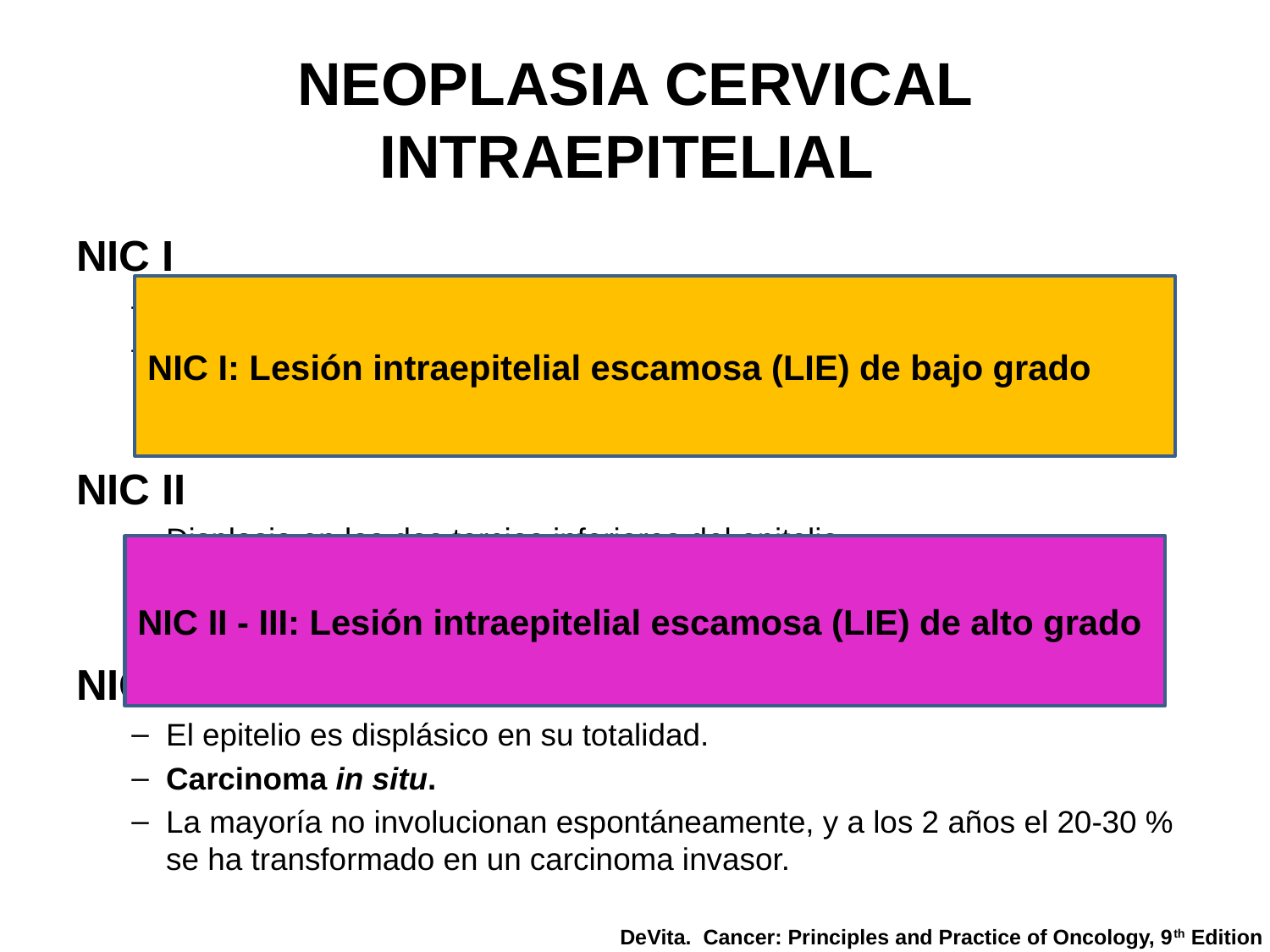

# NEOPLASIA CERVICAL INTRAEPITELIAL
NIC I
Displasia en el tercio inferior del epitelio.
La mayoría involucionan espontáneamente a los 2 años, pero el 10% progresa a NIC de mayor grado.

NIC II
Displasia en los dos tercios inferiores del epitelio.
El 20% progresan a NIC III.

NIC III
El epitelio es displásico en su totalidad.
Carcinoma in situ.
La mayoría no involucionan espontáneamente, y a los 2 años el 20-30 % se ha transformado en un carcinoma invasor.

NIC I: Lesión intraepitelial escamosa (LIE) de bajo grado
NIC II - III: Lesión intraepitelial escamosa (LIE) de alto grado
DeVita.  Cancer: Principles and Practice of Oncology, 9th Edition